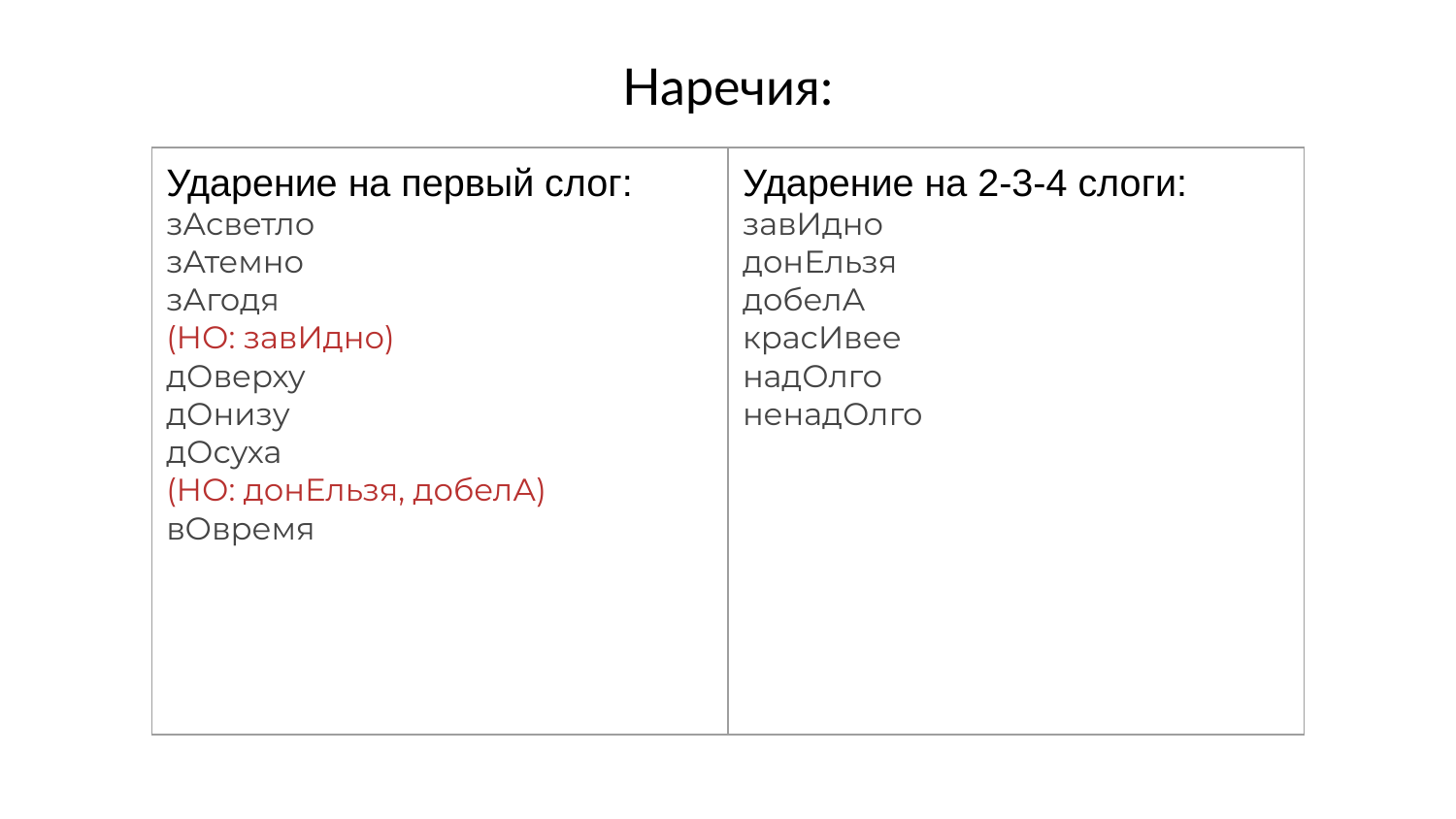

Наречия:
| Ударение на первый слог: зАсветло зАтемно зАгодя (НО: завИдно) дОверху дОнизу дОсуха (НО: донЕльзя, добелА) вОвремя | Ударение на 2-3-4 слоги: завИдно донЕльзя добелА красИвее надОлго ненадОлго |
| --- | --- |